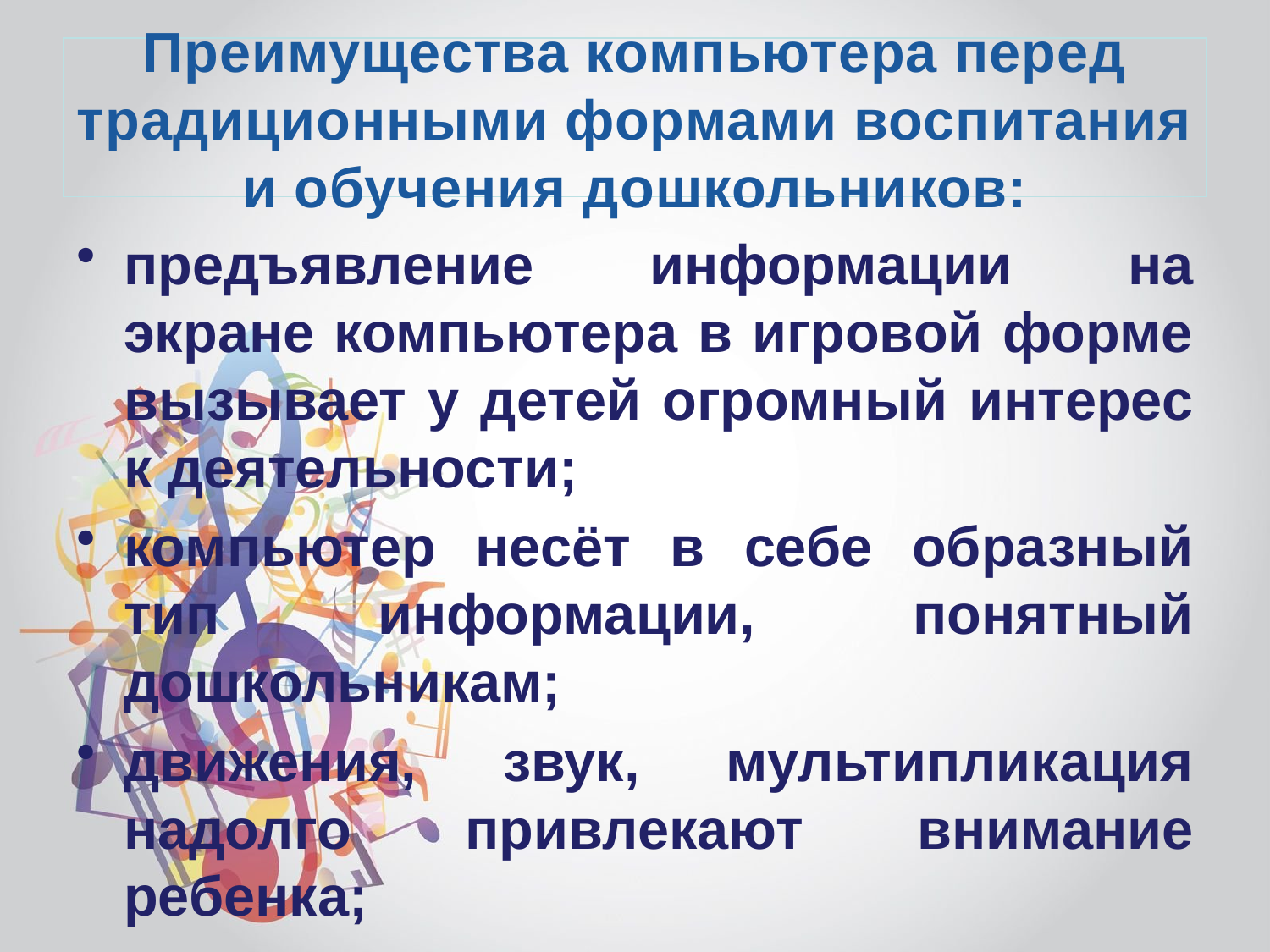

# Преимущества компьютера перед традиционными формами воспитания и обучения дошкольников:
предъявление информации на экране компьютера в игровой форме вызывает у детей огромный интерес к деятельности;
компьютер несёт в себе образный тип информации, понятный дошкольникам;
движения, звук, мультипликация надолго привлекают внимание ребенка;
компьютер является отличным средством для решения задач воспитания